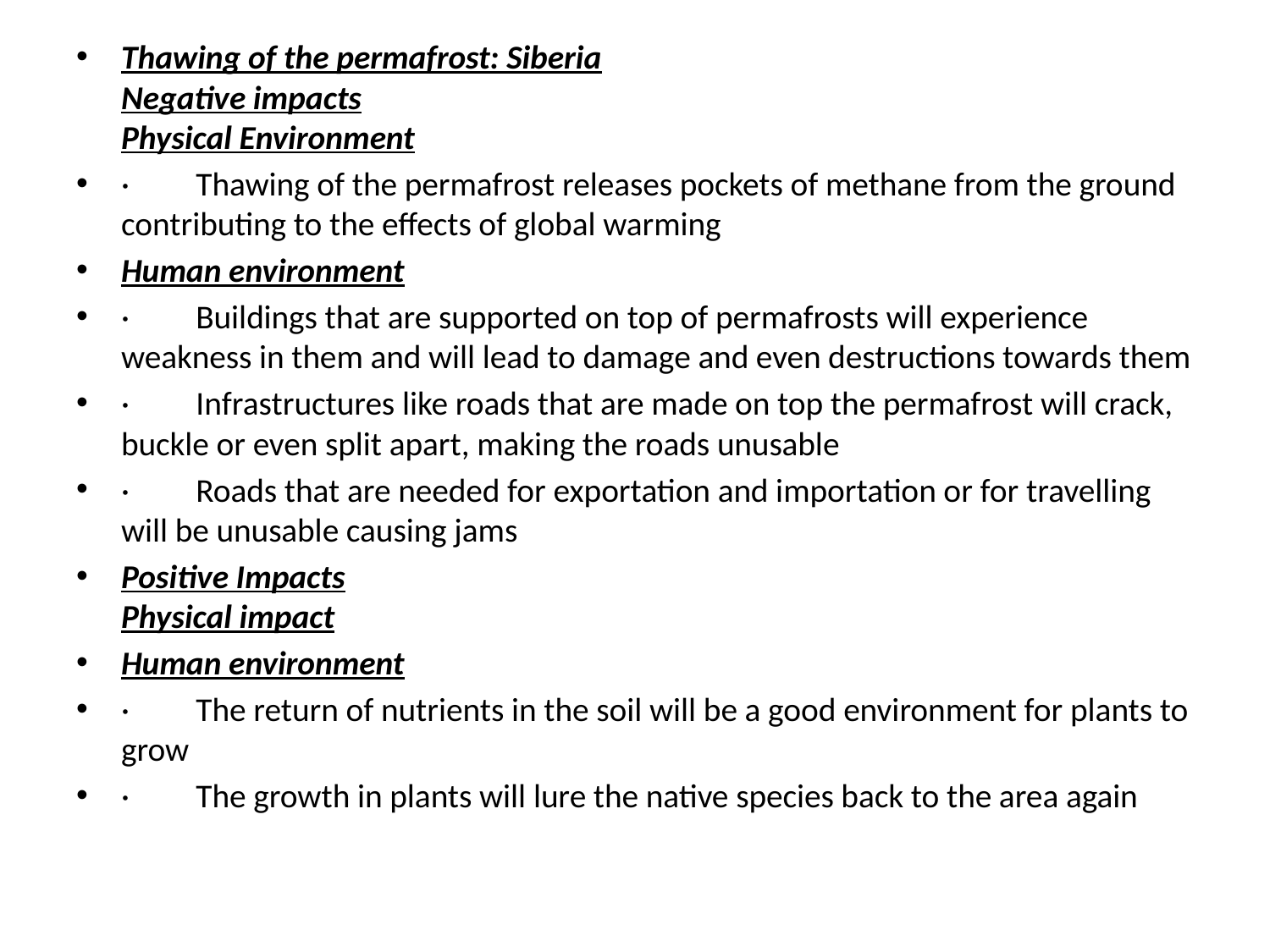

Thawing of the permafrost: Siberia
Negative impacts
Physical Environment
·	Thawing of the permafrost releases pockets of methane from the ground contributing to the effects of global warming
Human environment
·	Buildings that are supported on top of permafrosts will experience weakness in them and will lead to damage and even destructions towards them
·	Infrastructures like roads that are made on top the permafrost will crack, buckle or even split apart, making the roads unusable
·	Roads that are needed for exportation and importation or for travelling will be unusable causing jams
Positive Impacts
Physical impact
Human environment
·	The return of nutrients in the soil will be a good environment for plants to grow
·	The growth in plants will lure the native species back to the area again